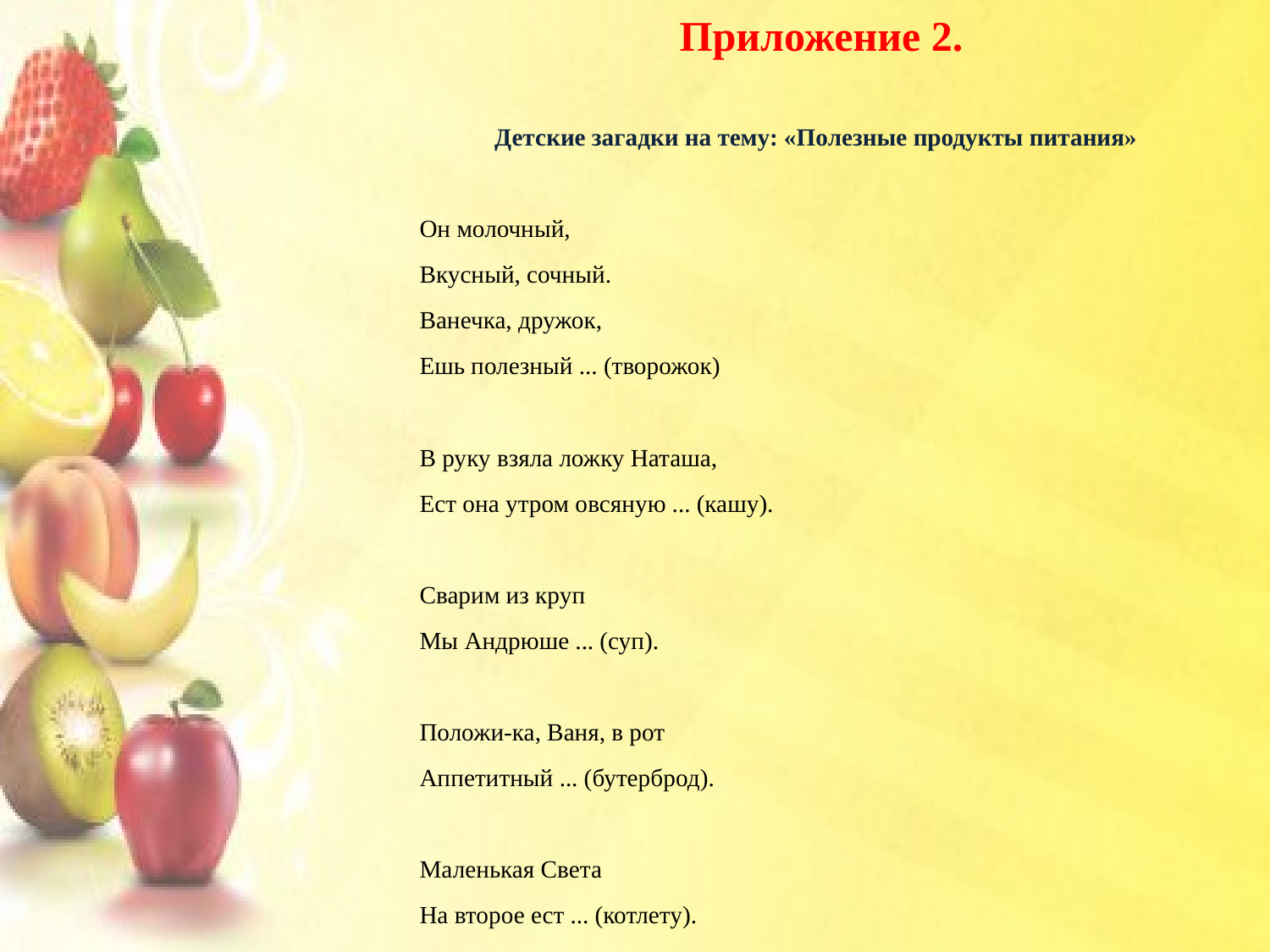

Приложение 2.

Детские загадки на тему: «Полезные продукты питания»

Он молочный,
Вкусный, сочный.
Ванечка, дружок,
Ешь полезный ... (творожок)

В руку взяла ложку Наташа,
Ест она утром овсяную ... (кашу).

Сварим из круп
Мы Андрюше ... (суп).

Положи-ка, Ваня, в рот
Аппетитный ... (бутерброд).

Маленькая Света
На второе ест ... (котлету).